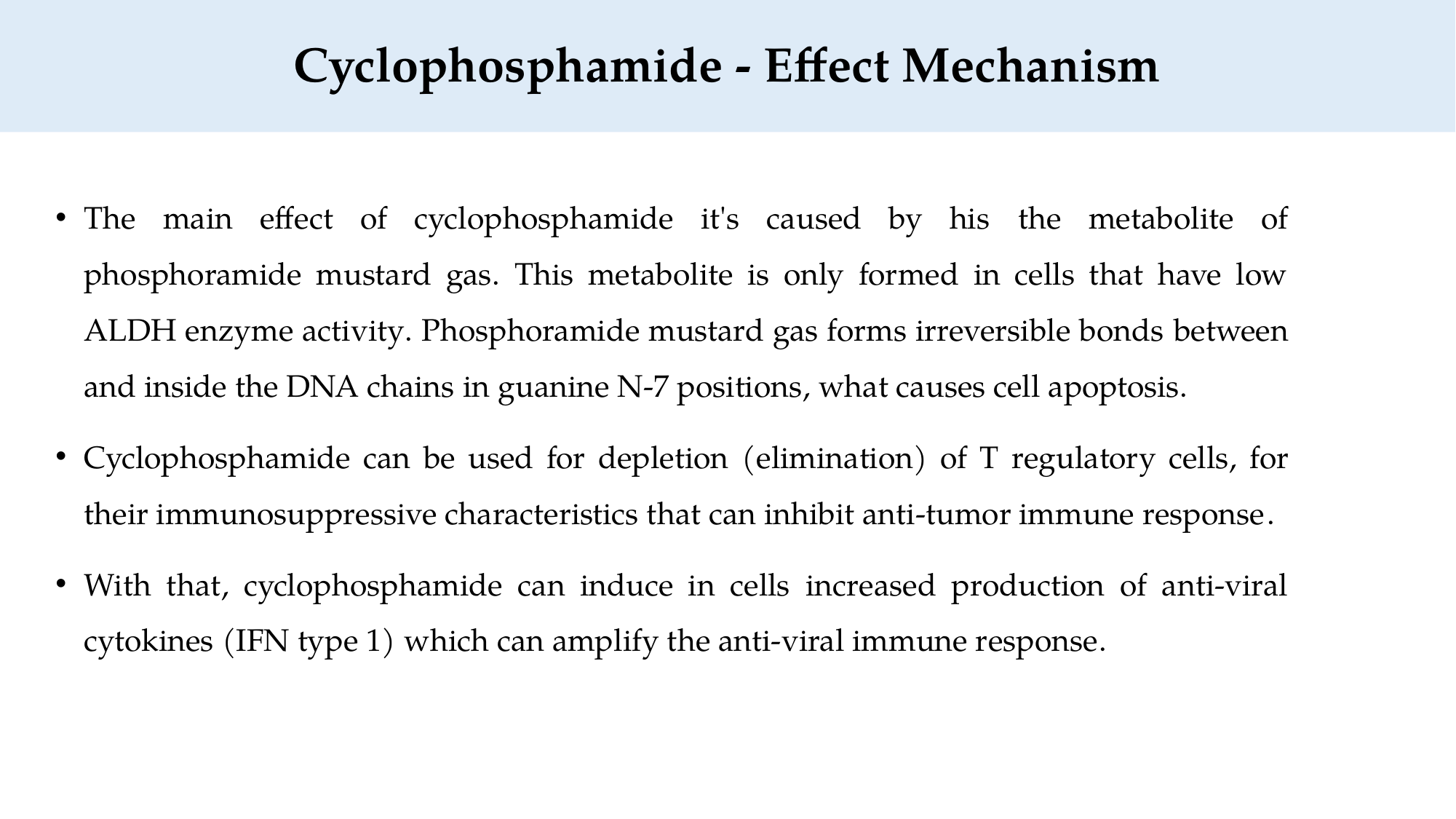

Cyclophosphamide - Effect Mechanism
The main effect of cyclophosphamide it's caused by his the metabolite of phosphoramide mustard gas. This metabolite is only formed in cells that have low ALDH enzyme activity. Phosphoramide mustard gas forms irreversible bonds between and inside the DNA chains in guanine N-7 positions, what causes cell apoptosis.
Cyclophosphamide can be used for depletion (elimination) of T regulatory cells, for their immunosuppressive characteristics that can inhibit anti-tumor immune response.
With that, cyclophosphamide can induce in cells increased production of anti-viral cytokines (IFN type 1) which can amplify the anti-viral immune response.